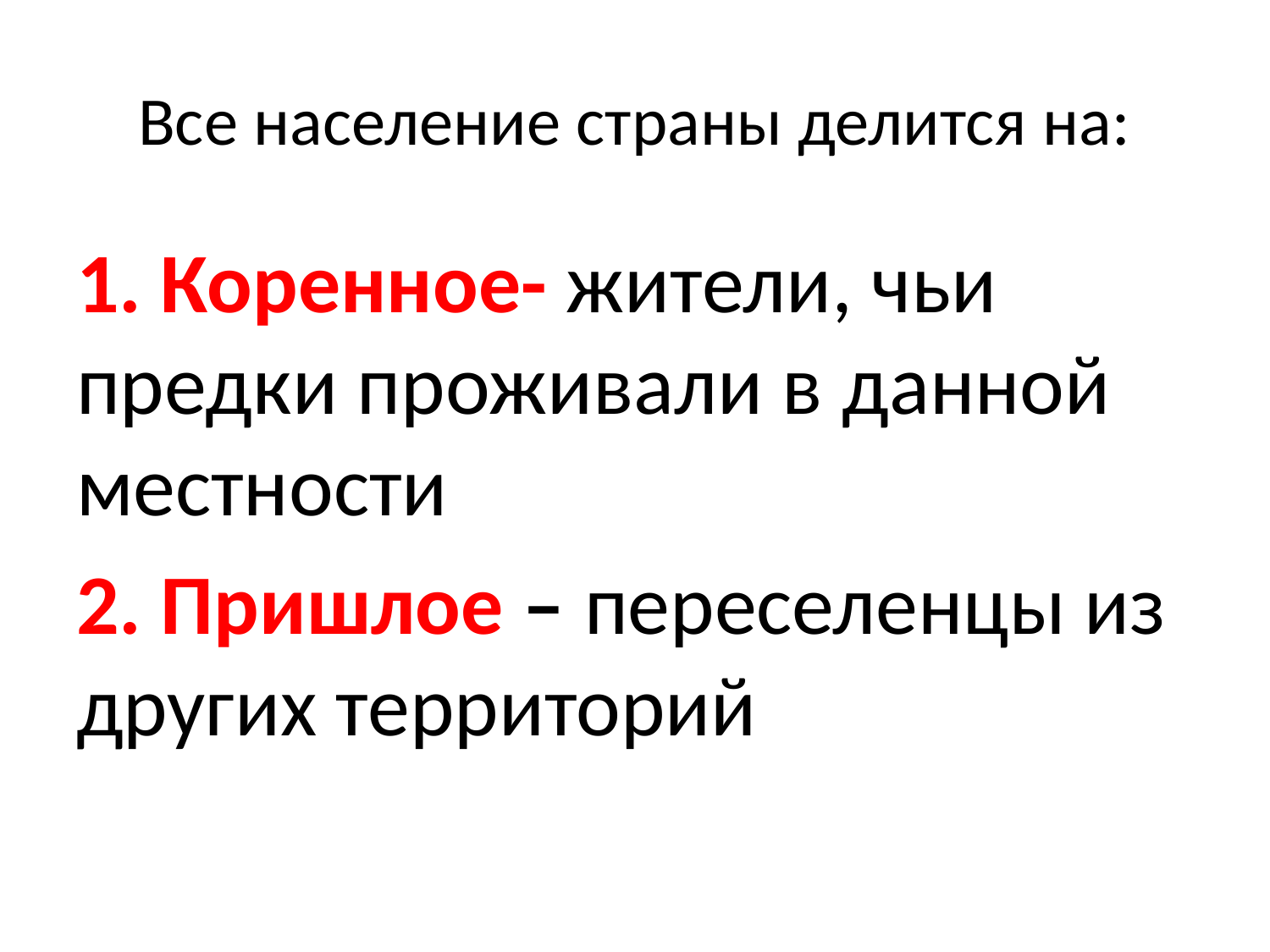

# Все население страны делится на:
1. Коренное- жители, чьи предки проживали в данной местности
2. Пришлое – переселенцы из других территорий